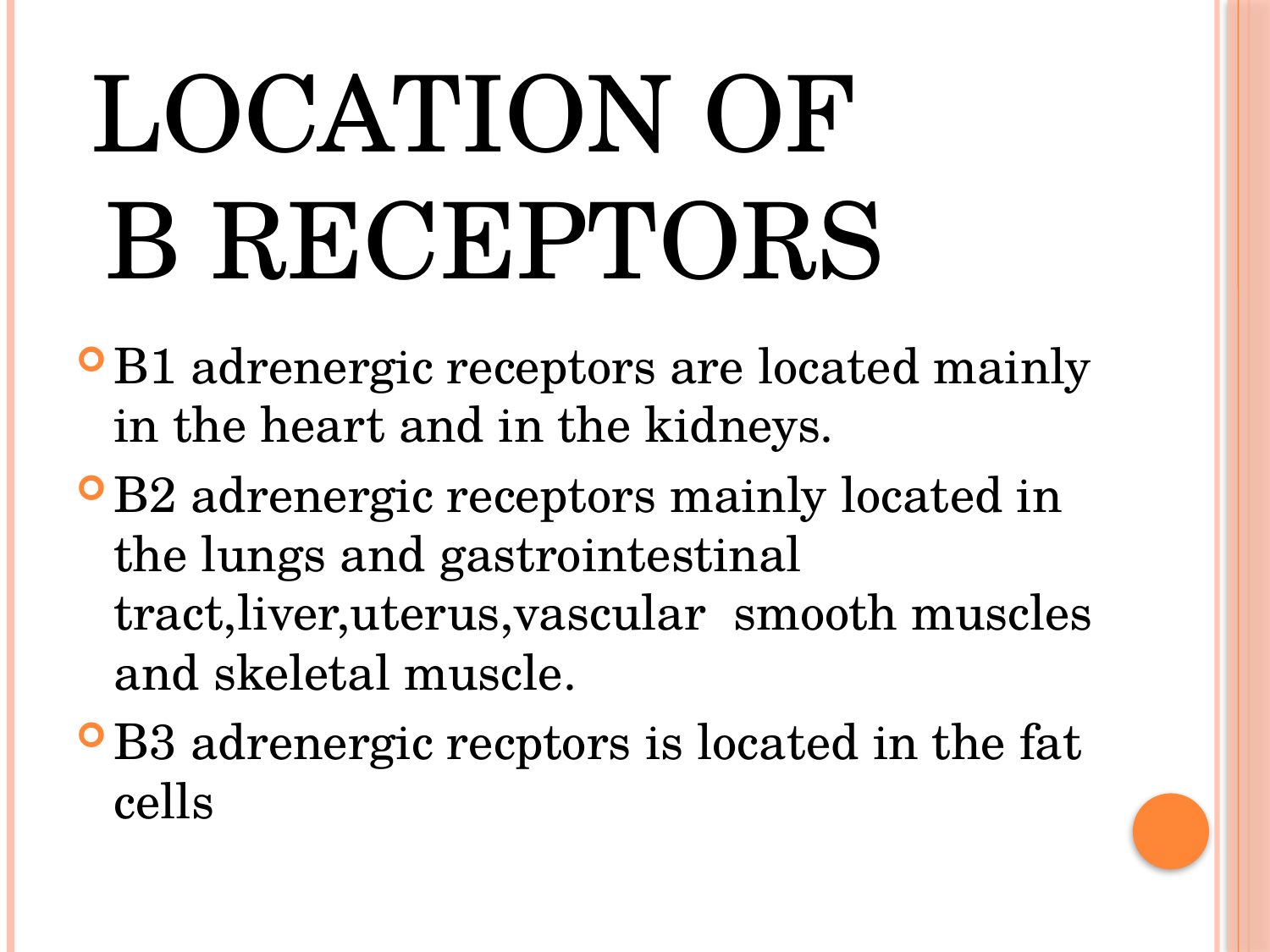

# Location of B receptors
B1 adrenergic receptors are located mainly in the heart and in the kidneys.
B2 adrenergic receptors mainly located in the lungs and gastrointestinal tract,liver,uterus,vascular  smooth muscles and skeletal muscle.
B3 adrenergic recptors is located in the fat cells